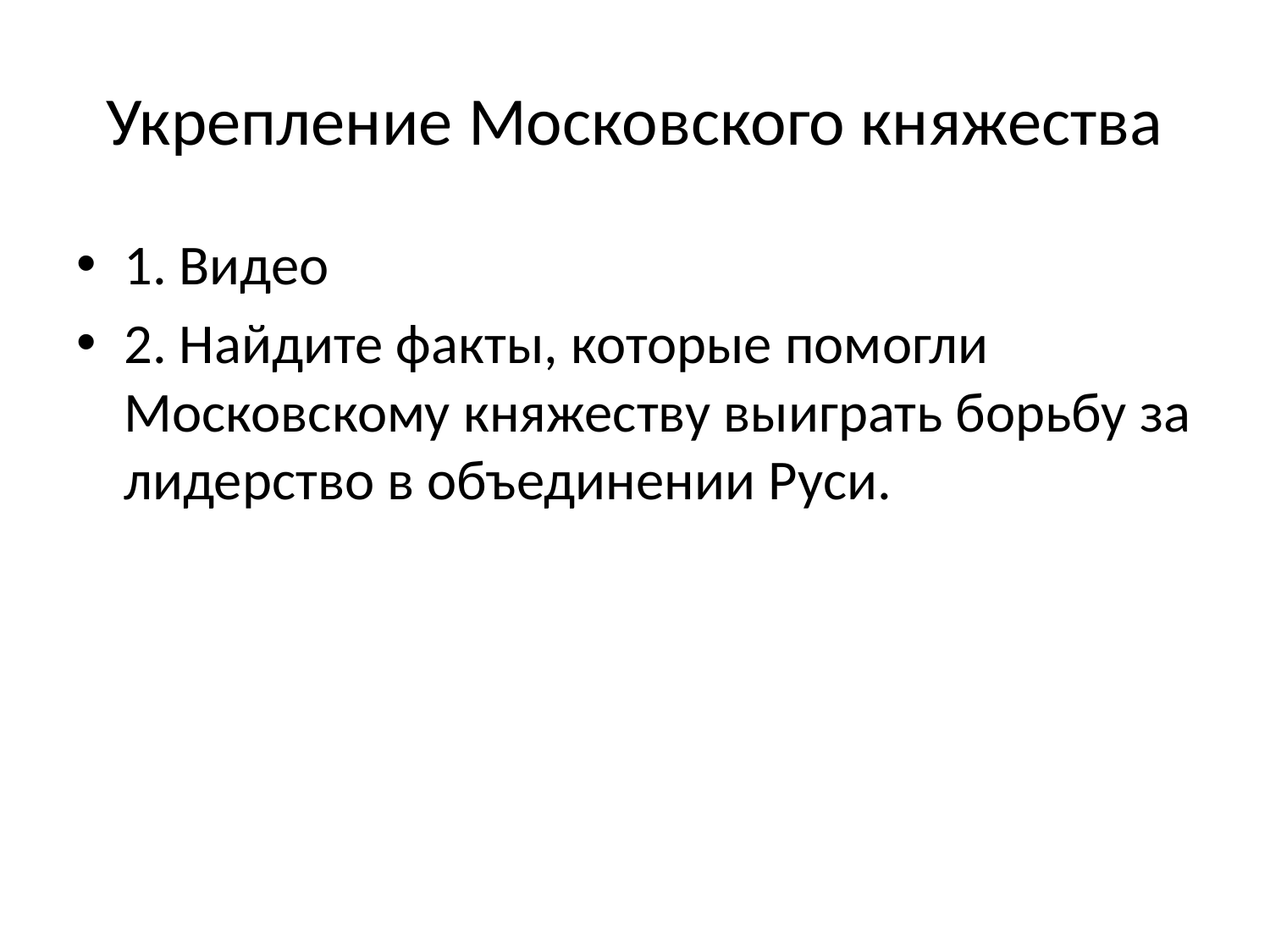

# Укрепление Московского княжества
1. Видео
2. Найдите факты, которые помогли Московскому княжеству выиграть борьбу за лидерство в объединении Руси.